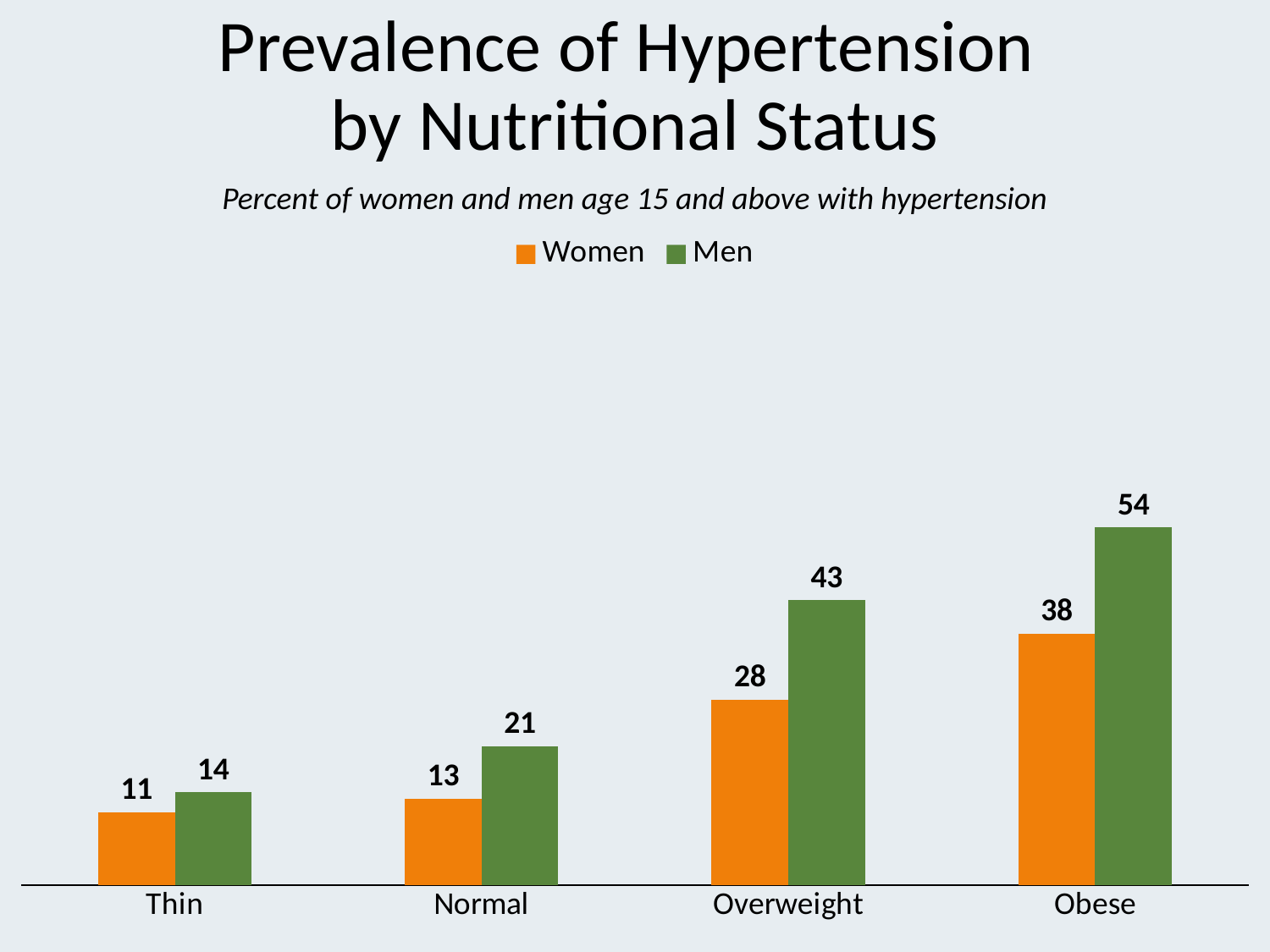

# Prevalence of Hypertension by Nutritional Status
Percent of women and men age 15 and above with hypertension

### Chart

| Category | Women | Men |
|---|---|---|
| Thin | 11.0 | 14.0 |
| Normal | 13.0 | 21.0 |
| Overweight | 28.0 | 43.0 |
| Obese | 38.0 | 54.0 |